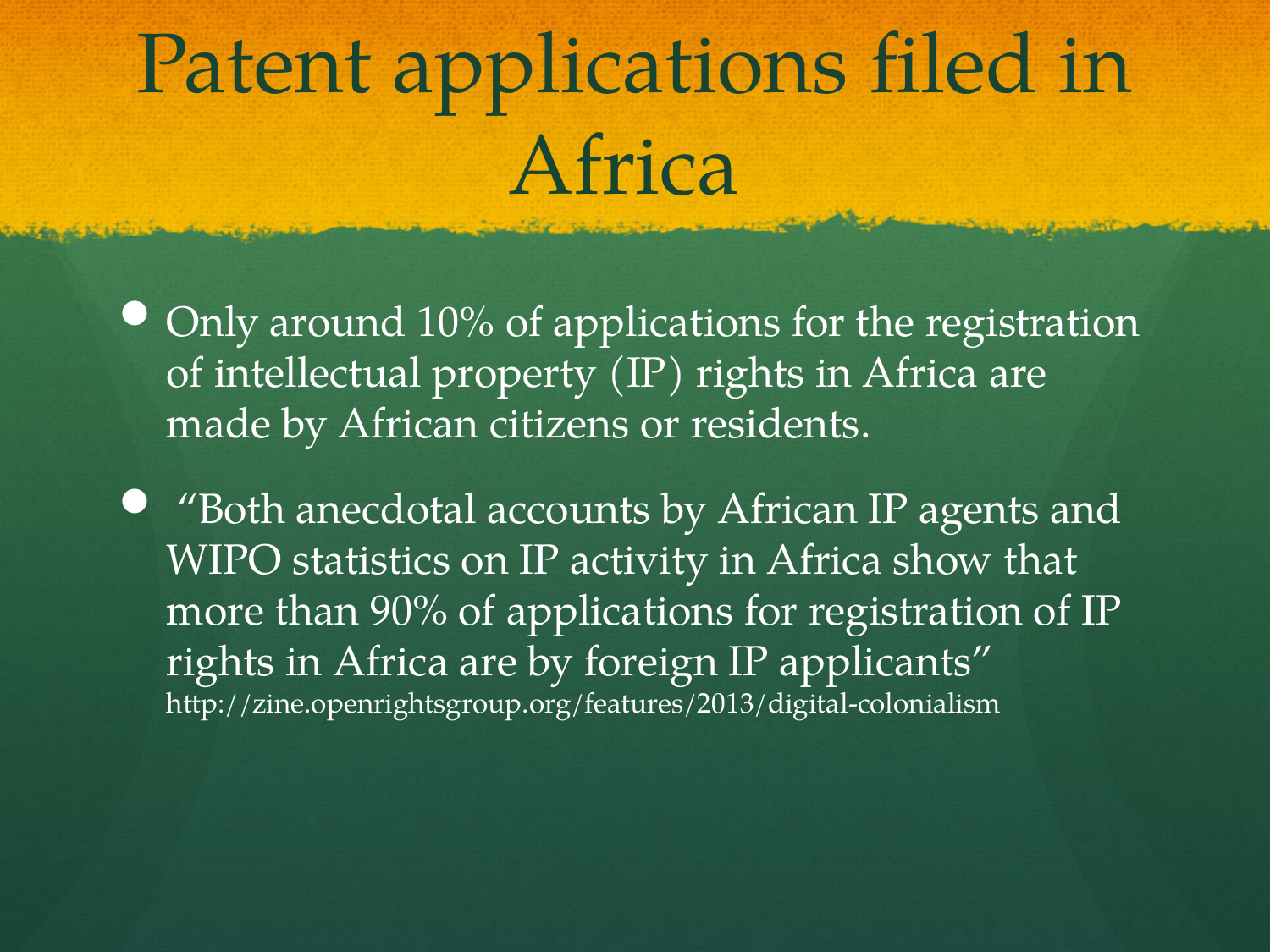

# Patent applications filed in Africa
Only around 10% of applications for the registration of intellectual property (IP) rights in Africa are made by African citizens or residents.
 “Both anecdotal accounts by African IP agents and WIPO statistics on IP activity in Africa show that more than 90% of applications for registration of IP rights in Africa are by foreign IP applicants”
http://zine.openrightsgroup.org/features/2013/digital-colonialism